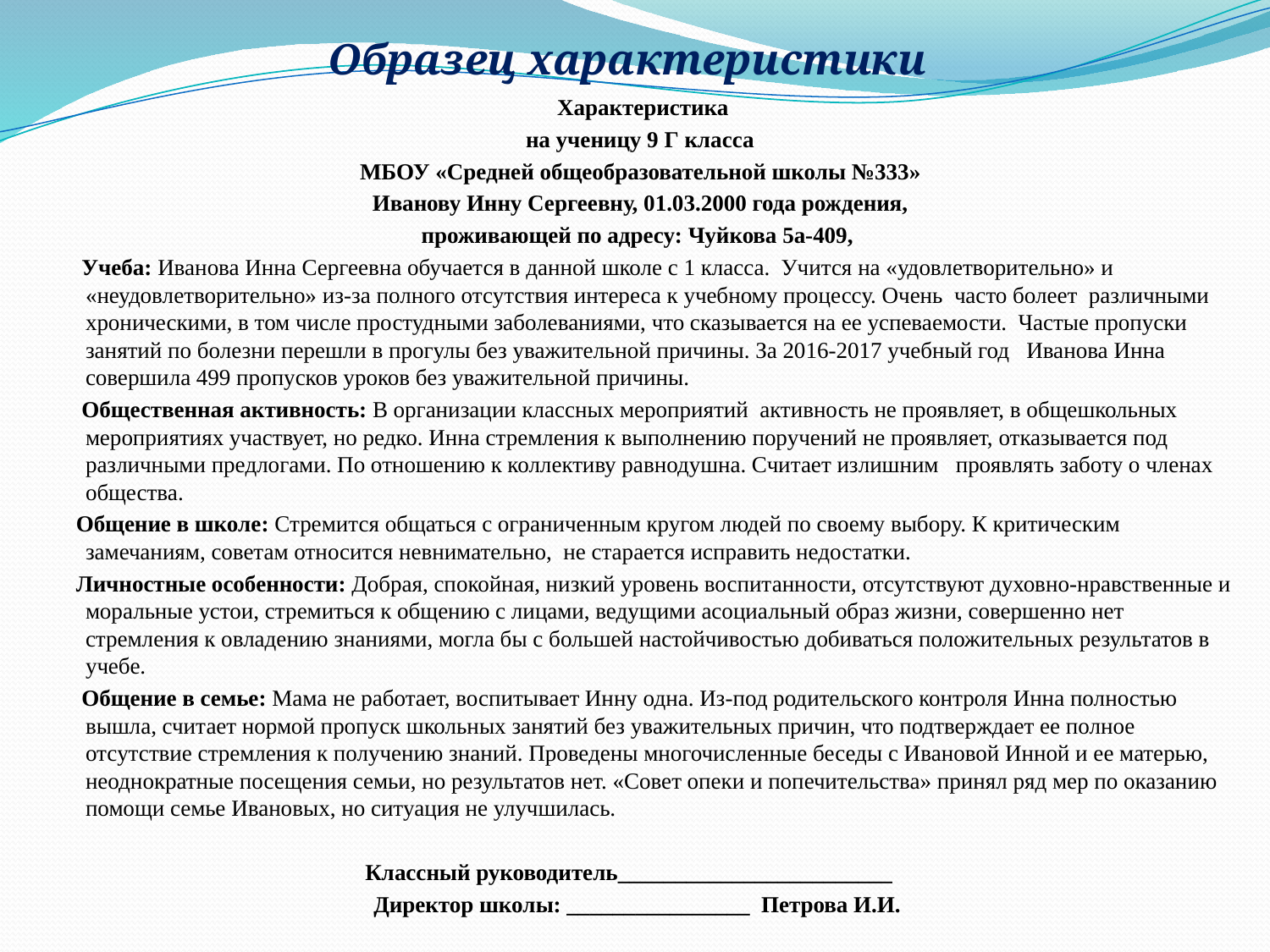

Образец характеристики
 Характеристика
на ученицу 9 Г класса
МБОУ «Средней общеобразовательной школы №333»
 Иванову Инну Сергеевну, 01.03.2000 года рождения,
проживающей по адресу: Чуйкова 5а-409,
      Учеба: Иванова Инна Сергеевна обучается в данной школе с 1 класса.  Учится на «удовлетворительно» и «неудовлетворительно» из-за полного отсутствия интереса к учебному процессу. Очень  часто болеет  различными хроническими, в том числе простудными заболеваниями, что сказывается на ее успеваемости.  Частые пропуски занятий по болезни перешли в прогулы без уважительной причины. За 2016-2017 учебный год   Иванова Инна совершила 499 пропусков уроков без уважительной причины.
      Общественная активность: В организации классных мероприятий  активность не проявляет, в общешкольных мероприятиях участвует, но редко. Инна стремления к выполнению поручений не проявляет, отказывается под различными предлогами. По отношению к коллективу равнодушна. Считает излишним   проявлять заботу о членах общества.
     Общение в школе: Стремится общаться с ограниченным кругом людей по своему выбору. К критическим замечаниям, советам относится невнимательно,  не старается исправить недостатки.
     Личностные особенности: Добрая, спокойная, низкий уровень воспитанности, отсутствуют духовно-нравственные и моральные устои, стремиться к общению с лицами, ведущими асоциальный образ жизни, совершенно нет стремления к овладению знаниями, могла бы с большей настойчивостью добиваться положительных результатов в учебе.
      Общение в семье: Мама не работает, воспитывает Инну одна. Из-под родительского контроля Инна полностью вышла, считает нормой пропуск школьных занятий без уважительных причин, что подтверждает ее полное отсутствие стремления к получению знаний. Проведены многочисленные беседы с Ивановой Инной и ее матерью, неоднократные посещения семьи, но результатов нет. «Совет опеки и попечительства» принял ряд мер по оказанию помощи семье Ивановых, но ситуация не улучшилась.

Классный руководитель________________________
Директор школы: ________________  Петрова И.И.